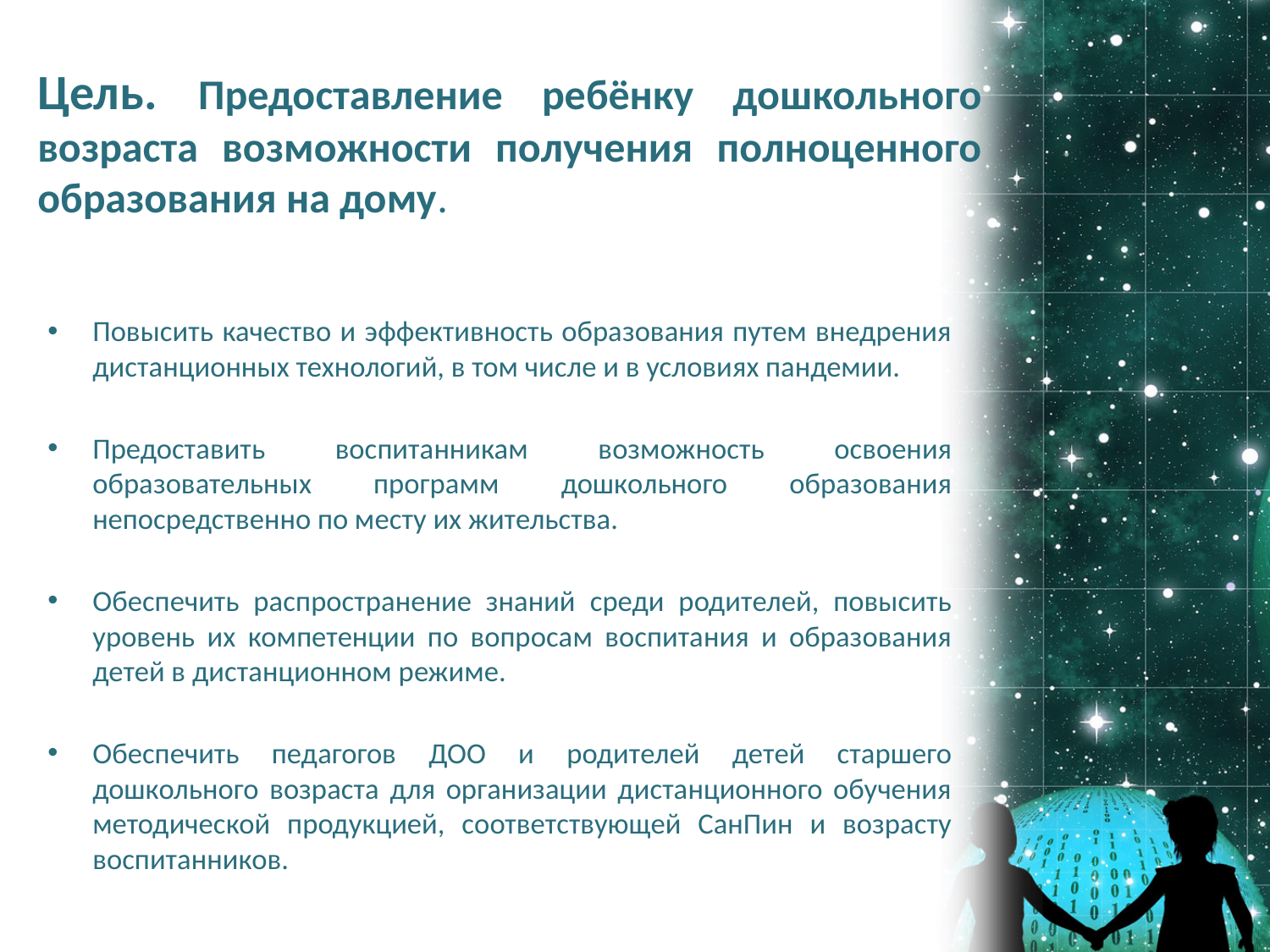

# Цель. Предоставление ребёнку дошкольного возраста возможности получения полноценного образования на дому.
Повысить качество и эффективность образования путем внедрения дистанционных технологий, в том числе и в условиях пандемии.

Предоставить воспитанникам возможность освоения образовательных программ дошкольного образования непосредственно по месту их жительства.

Обеспечить распространение знаний среди родителей, повысить уровень их компетенции по вопросам воспитания и образования детей в дистанционном режиме.

Обеспечить педагогов ДОО и родителей детей старшего дошкольного возраста для организации дистанционного обучения методической продукцией, соответствующей СанПин и возрасту воспитанников.